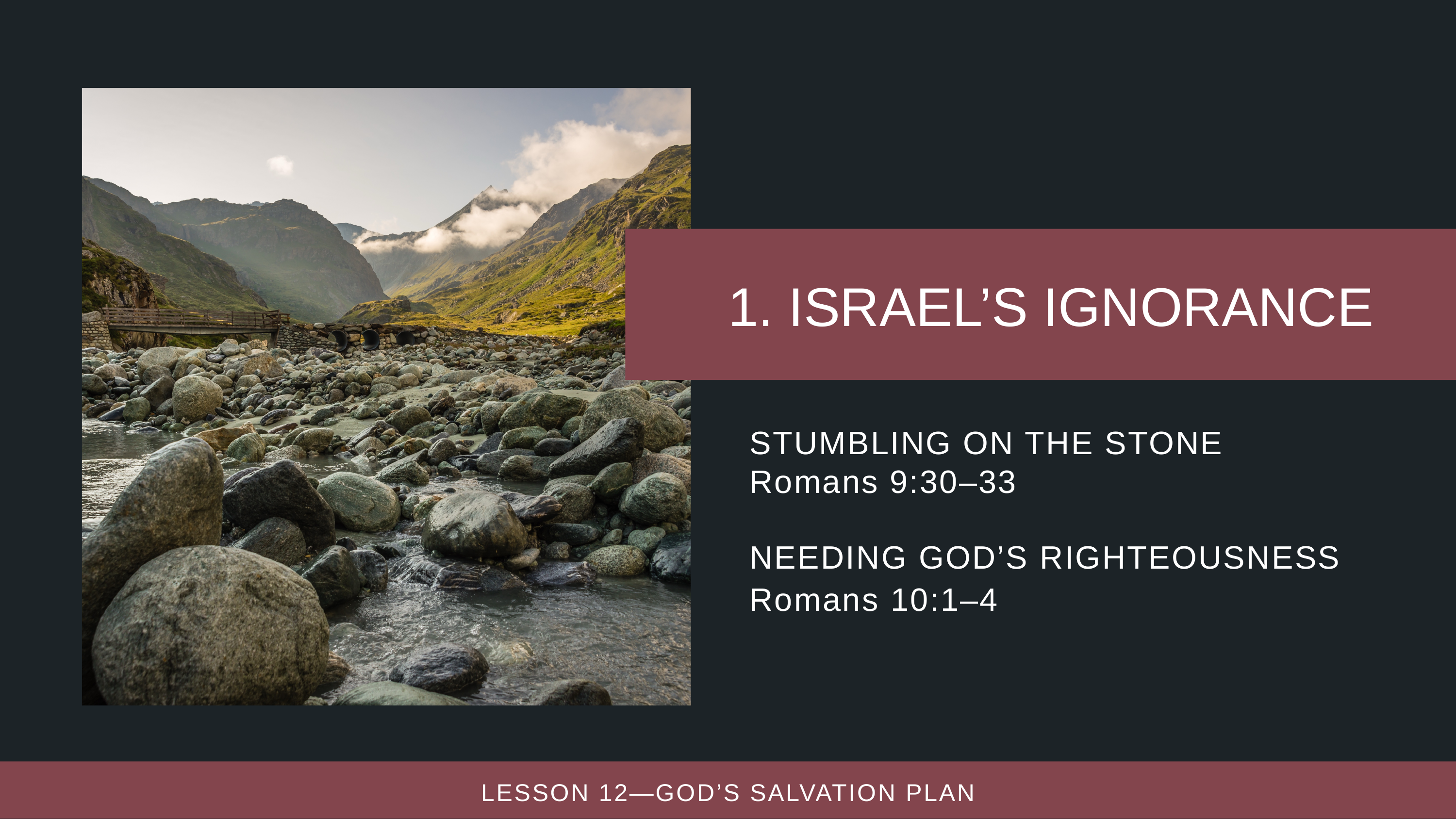

STUMBLING ON THE STONE
Romans 9:30–33
NEEDING GOD’S RIGHTEOUSNESS
Romans 10:1–4